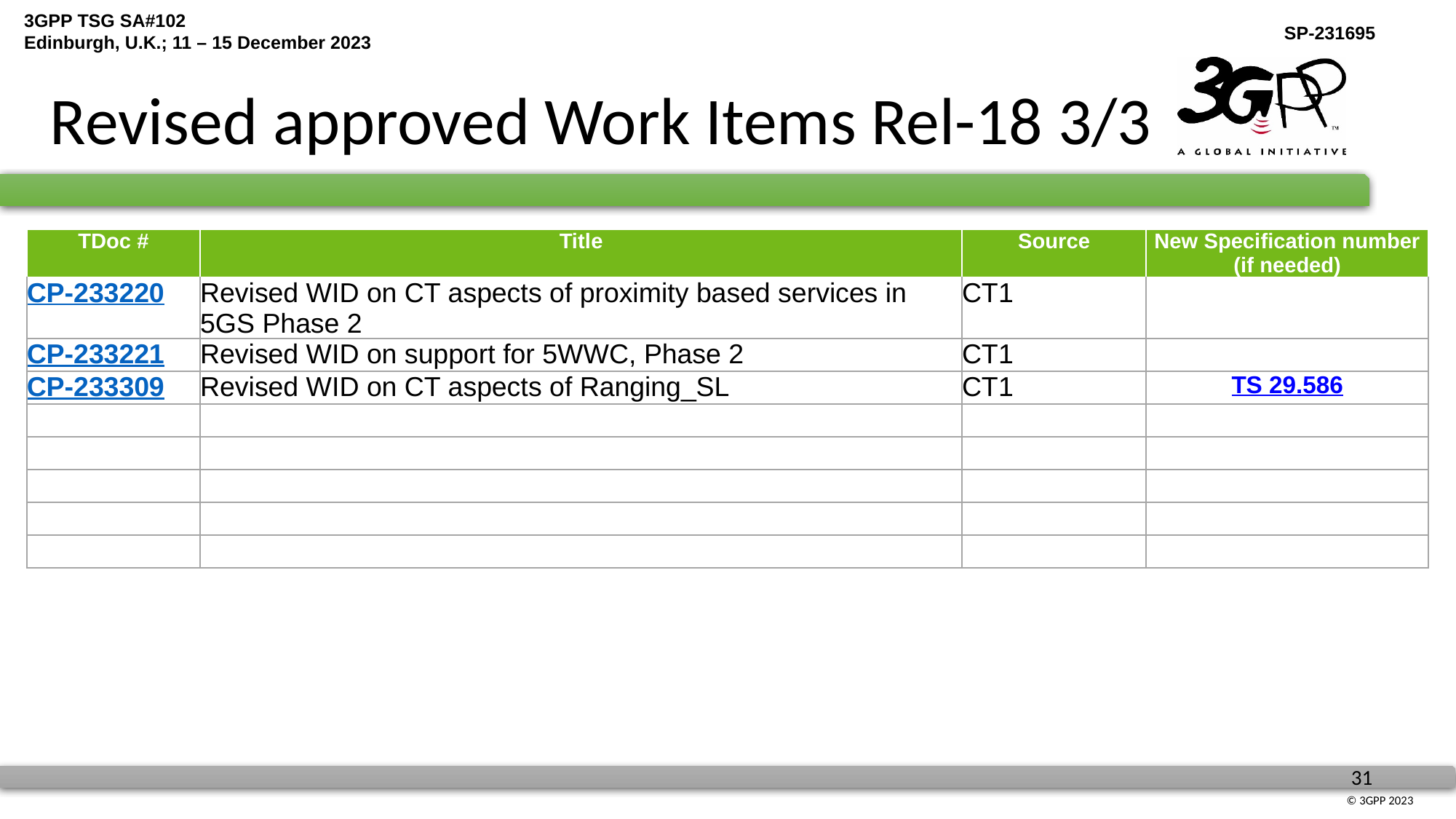

# Revised approved Work Items Rel-18 3/3
| TDoc # | Title | Source | New Specification number (if needed) |
| --- | --- | --- | --- |
| CP-233220 | Revised WID on CT aspects of proximity based services in 5GS Phase 2 | CT1 |  |
| CP-233221 | Revised WID on support for 5WWC, Phase 2 | CT1 |  |
| CP-233309 | Revised WID on CT aspects of Ranging\_SL | CT1 | TS 29.586 |
|  |  |  |  |
|  |  |  |  |
|  |  |  |  |
|  |  |  |  |
|  |  |  |  |